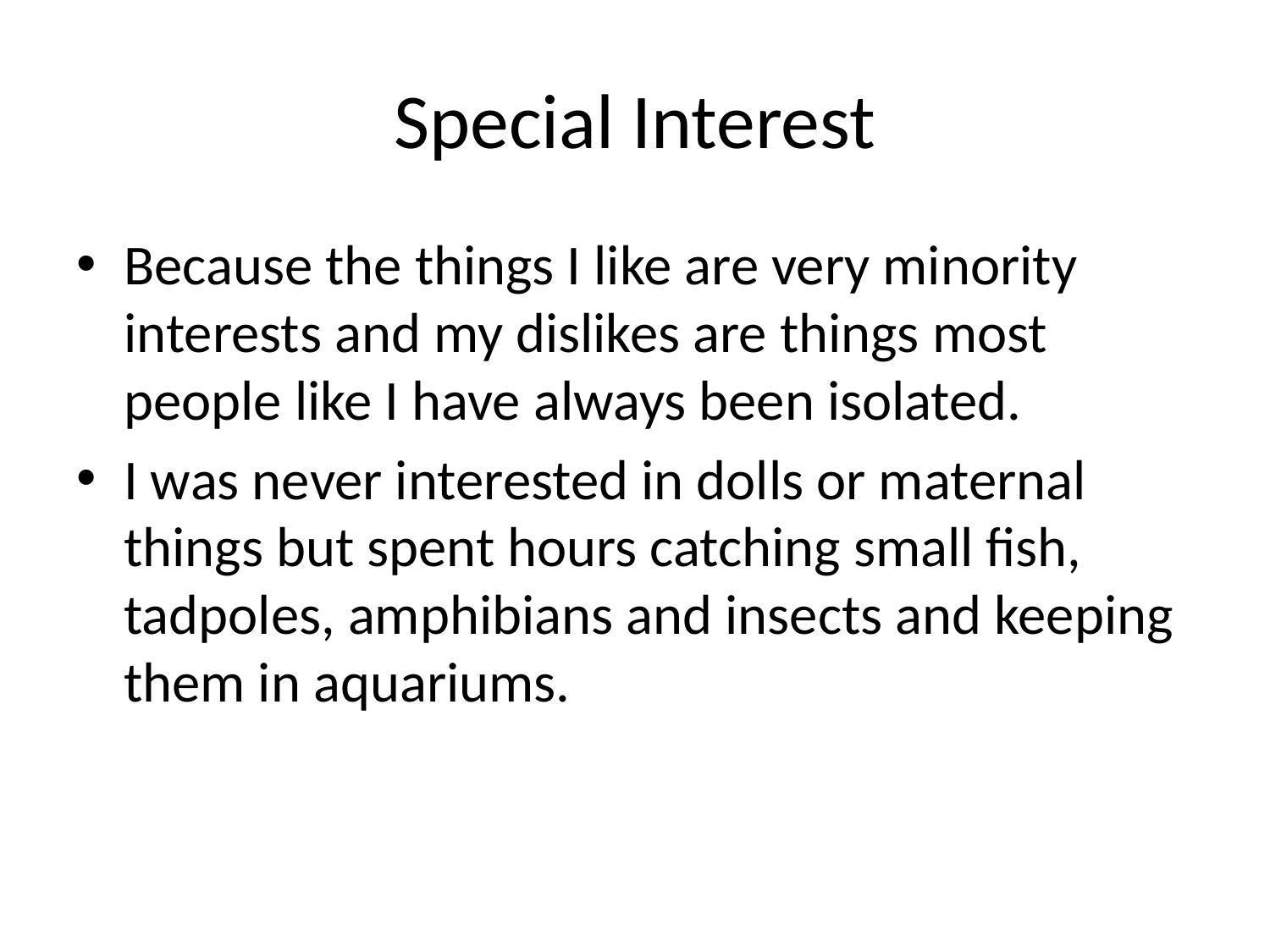

# Special Interest
Because the things I like are very minority interests and my dislikes are things most people like I have always been isolated.
I was never interested in dolls or maternal things but spent hours catching small fish, tadpoles, amphibians and insects and keeping them in aquariums.